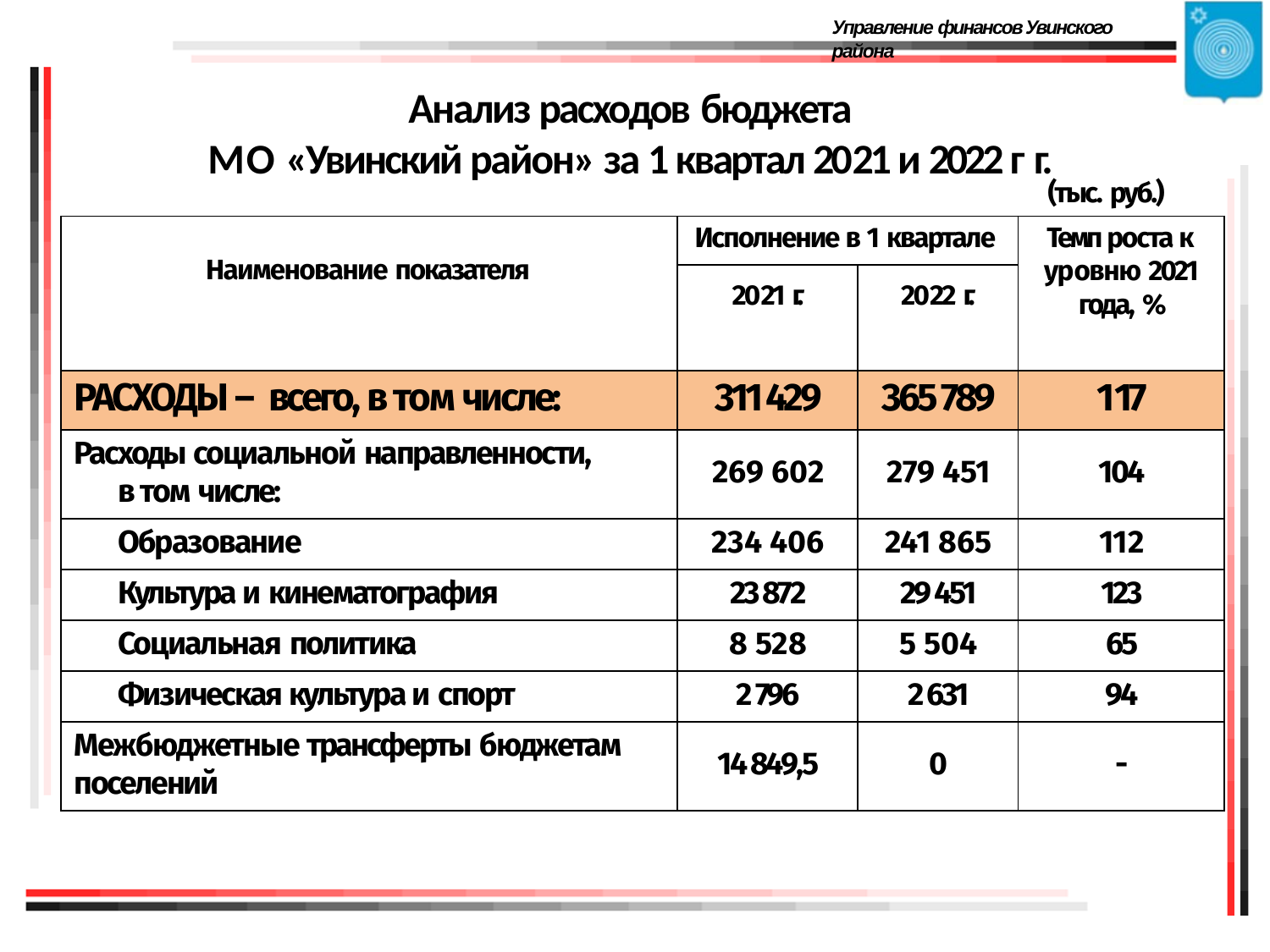

Управление финансов Увинского района

# Анализ расходов бюджета
МО «Увинский район» за 1 квартал 2021 и 2022 г  г.

(тыс. руб.)
| Наименование показателя | Исполнение в 1 квартале |  | Темп роста к уровню 2021 года, % |
| --- | --- | --- | --- |
|  | 2021 г. | 2022 г. |  |
| РАСХОДЫ – всего, в том числе: | 311 429 | 365 789 | 117 |
| Расходы социальной направленности, в том числе: | 269 602 | 279 451 | 104 |
| Образование | 234 406 | 241 865 | 112 |
| Культура и кинематография | 23 872 | 29 451 | 123 |
| Социальная политика | 8 528 | 5 504 | 65 |
| Физическая культура и спорт | 2 796 | 2 631 | 94 |
| Межбюджетные трансферты бюджетам поселений | 14 849,5 | 0 | - |